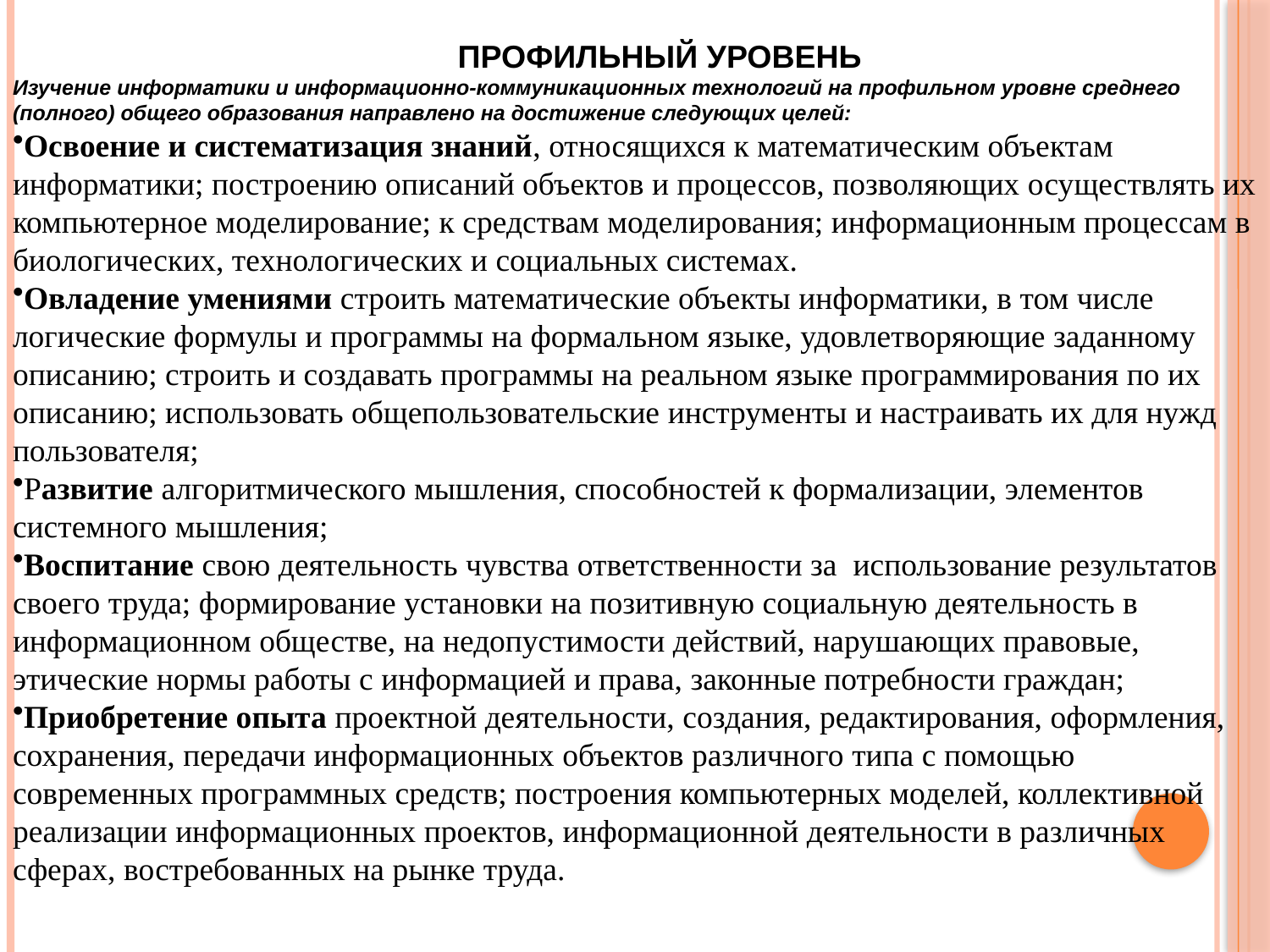

ПРОФИЛЬНЫЙ УРОВЕНЬ
Изучение информатики и информационно-коммуникационных технологий на профильном уровне среднего (полного) общего образования направлено на достижение следующих целей:
Освоение и систематизация знаний, относящихся к математическим объектам информатики; построению описаний объектов и процессов, позволяющих осуществлять их компьютерное моделирование; к средствам моделирования; информационным процессам в биологических, технологических и социальных системах.
Овладение умениями строить математические объекты информатики, в том числе логические формулы и программы на формальном языке, удовлетворяющие заданному описанию; строить и создавать программы на реальном языке программирования по их описанию; использовать общепользовательские инструменты и настраивать их для нужд пользователя;
Развитие алгоритмического мышления, способностей к формализации, элементов системного мышления;
Воспитание свою деятельность чувства ответственности за  использование результатов своего труда; формирование установки на позитивную социальную деятельность в информационном обществе, на недопустимости действий, нарушающих правовые, этические нормы работы с информацией и права, законные потребности граждан;
Приобретение опыта проектной деятельности, создания, редактирования, оформления, сохранения, передачи информационных объектов различного типа с помощью современных программных средств; построения компьютерных моделей, коллективной реализации информационных проектов, информационной деятельности в различных сферах, востребованных на рынке труда.